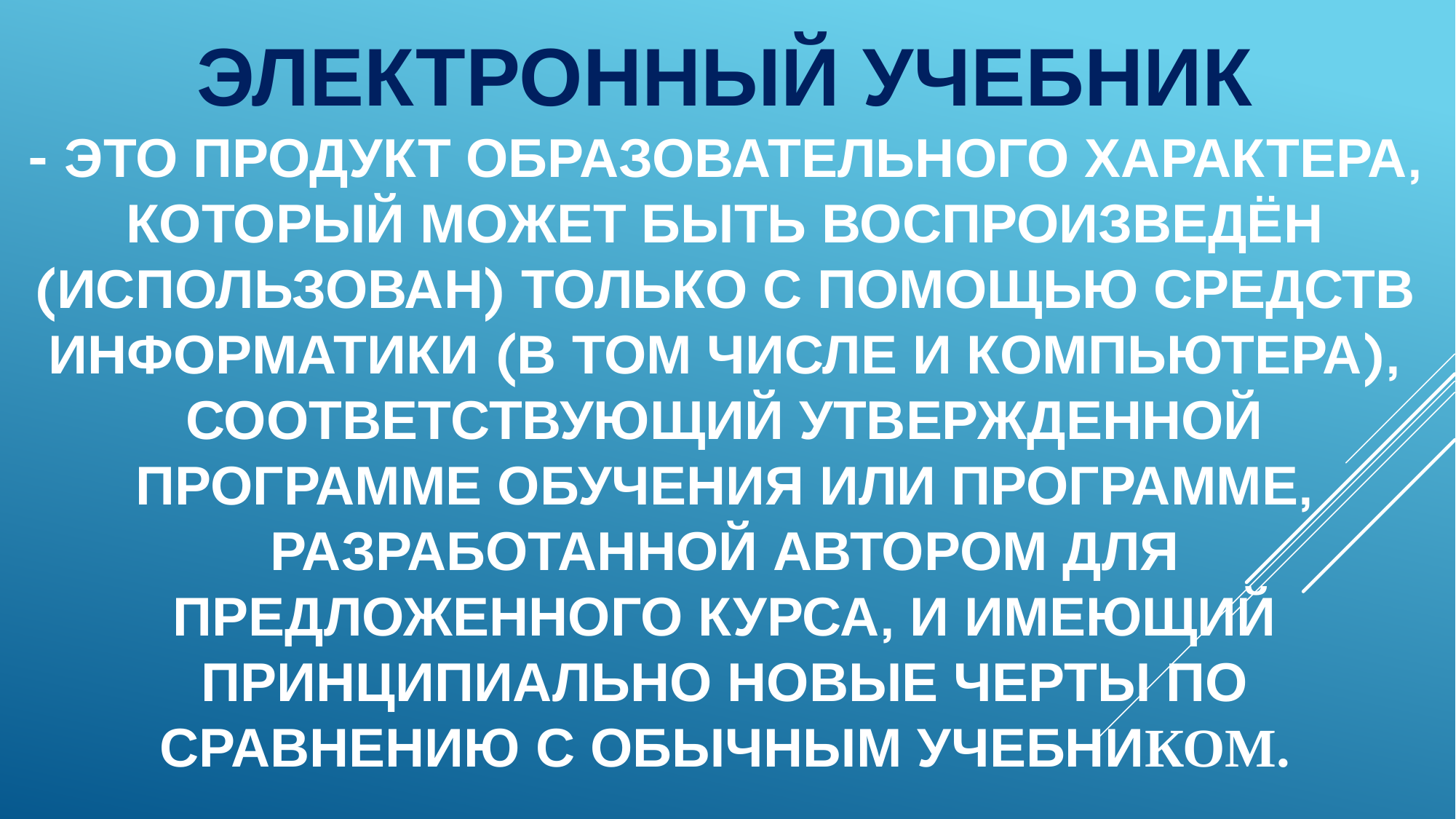

# Электронный учебник - это продукт образовательного характера, который может быть воспроизведён (использован) только с помощью средств информатики (в том числе и компьютера), соответствующий утвержденной программе обучения или программе, разработанной автором для предложенного курса, и имеющий принципиально новые черты по сравнению с обычным учебником.